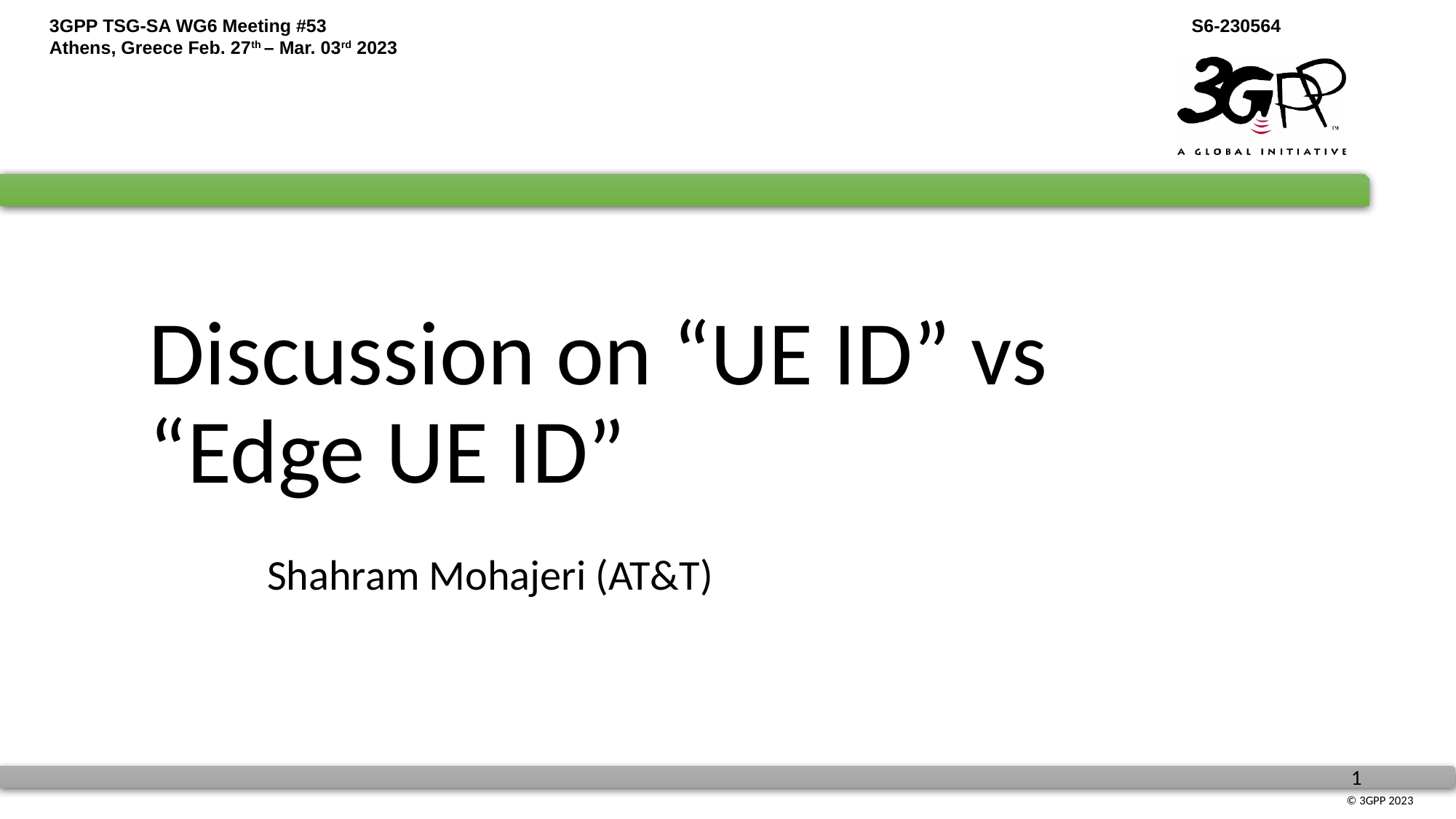

# Discussion on “UE ID” vs “Edge UE ID”
Shahram Mohajeri (AT&T)